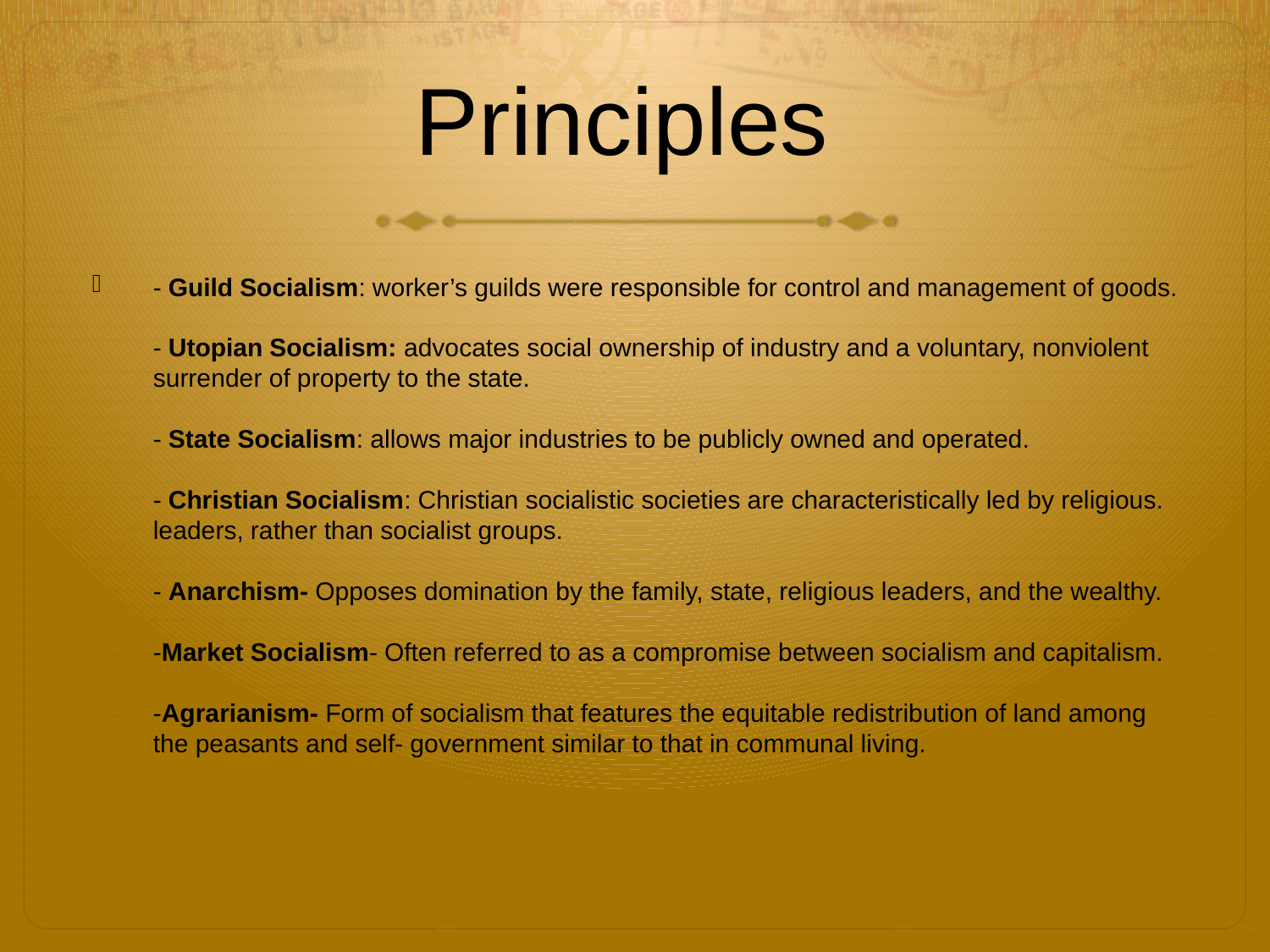

# Principles
- Guild Socialism: worker’s guilds were responsible for control and management of goods.
- Utopian Socialism: advocates social ownership of industry and a voluntary, nonviolent surrender of property to the state.
- State Socialism: allows major industries to be publicly owned and operated.
- Christian Socialism: Christian socialistic societies are characteristically led by religious. leaders, rather than socialist groups.
- Anarchism- Opposes domination by the family, state, religious leaders, and the wealthy.
-Market Socialism- Often referred to as a compromise between socialism and capitalism.
-Agrarianism- Form of socialism that features the equitable redistribution of land among the peasants and self- government similar to that in communal living.